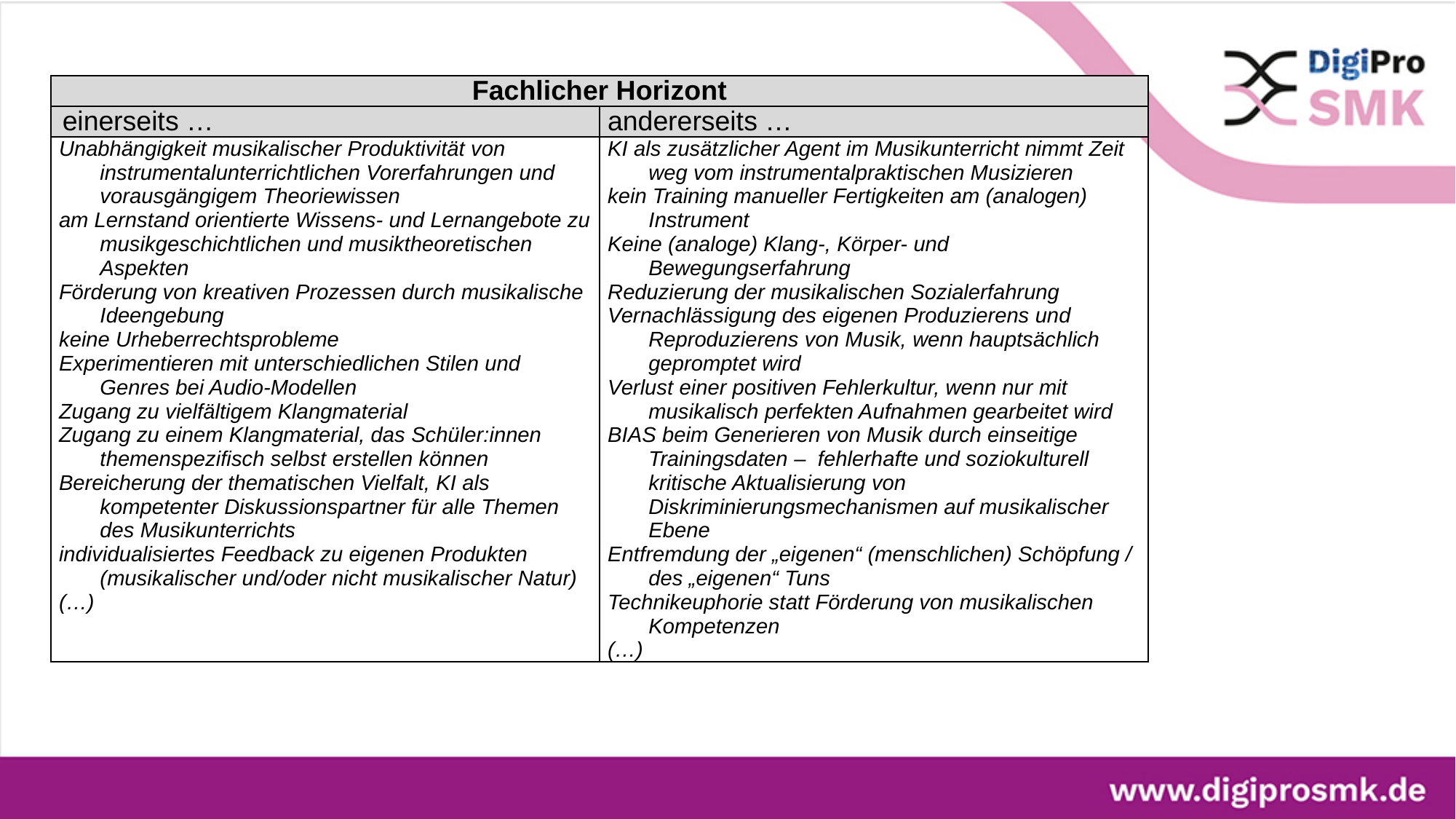

| Fachlicher Horizont |  |
| --- | --- |
| einerseits … | andererseits … |
| Unabhängigkeit musikalischer Produktivität von instrumentalunterrichtlichen Vorerfahrungen und vorausgängigem Theoriewissen am Lernstand orientierte Wissens- und Lernangebote zu musikgeschichtlichen und musiktheoretischen Aspekten Förderung von kreativen Prozessen durch musikalische Ideengebung keine Urheberrechtsprobleme Experimentieren mit unterschiedlichen Stilen und Genres bei Audio-Modellen Zugang zu vielfältigem Klangmaterial Zugang zu einem Klangmaterial, das Schüler:innen themenspezifisch selbst erstellen können Bereicherung der thematischen Vielfalt, KI als kompetenter Diskussionspartner für alle Themen des Musikunterrichts individualisiertes Feedback zu eigenen Produkten (musikalischer und/oder nicht musikalischer Natur) (…) | KI als zusätzlicher Agent im Musikunterricht nimmt Zeit weg vom instrumentalpraktischen Musizieren kein Training manueller Fertigkeiten am (analogen) Instrument Keine (analoge) Klang-, Körper- und Bewegungserfahrung Reduzierung der musikalischen Sozialerfahrung Vernachlässigung des eigenen Produzierens und Reproduzierens von Musik, wenn hauptsächlich gepromptet wird Verlust einer positiven Fehlerkultur, wenn nur mit musikalisch perfekten Aufnahmen gearbeitet wird BIAS beim Generieren von Musik durch einseitige Trainingsdaten ­– fehlerhafte und soziokulturell kritische Aktualisierung von Diskriminierungsmechanismen auf musikalischer Ebene Entfremdung der „eigenen“ (menschlichen) Schöpfung / des „eigenen“ Tuns Technikeuphorie statt Förderung von musikalischen Kompetenzen (…) |